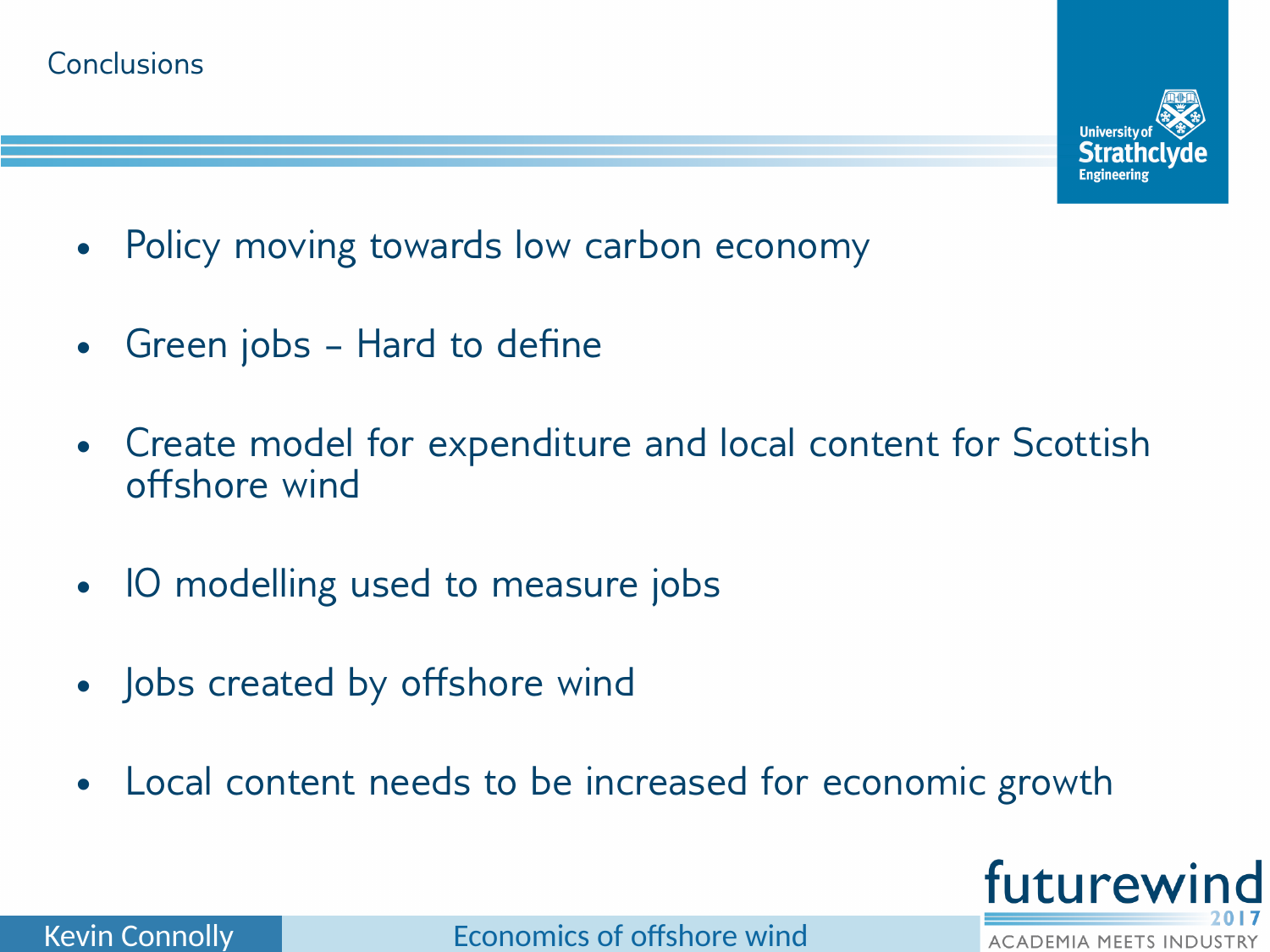

Conclusions
Policy moving towards low carbon economy

Green jobs – Hard to define

Create model for expenditure and local content for Scottish offshore wind

IO modelling used to measure jobs

Jobs created by offshore wind

Local content needs to be increased for economic growth